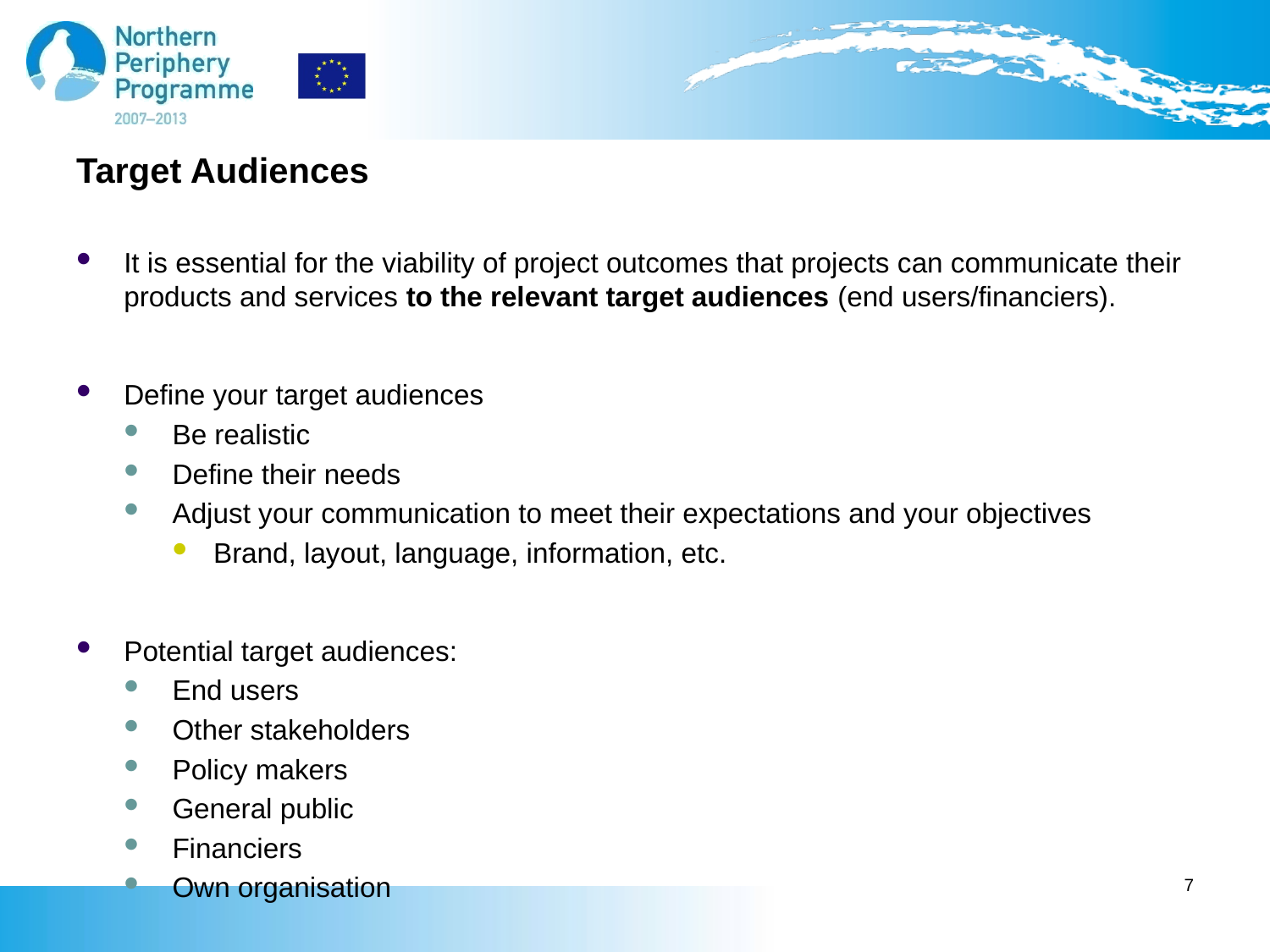

# Target Audiences
It is essential for the viability of project outcomes that projects can communicate their products and services to the relevant target audiences (end users/financiers).

Define your target audiences
Be realistic
Define their needs
Adjust your communication to meet their expectations and your objectives
Brand, layout, language, information, etc.

Potential target audiences:
End users
Other stakeholders
Policy makers
General public
Financiers
Own organisation

7